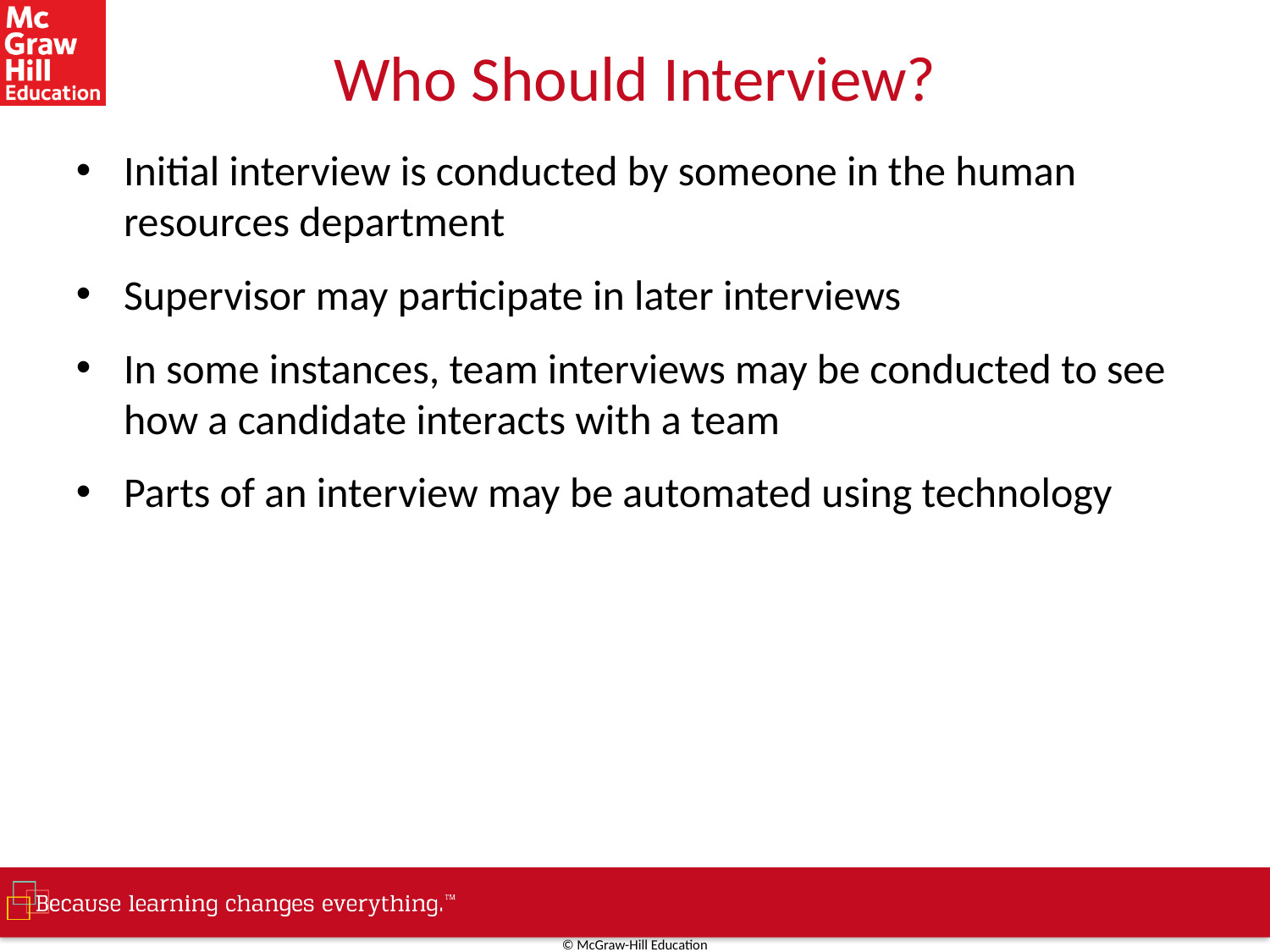

# Who Should Interview?
Initial interview is conducted by someone in the human resources department
Supervisor may participate in later interviews
In some instances, team interviews may be conducted to see how a candidate interacts with a team
Parts of an interview may be automated using technology